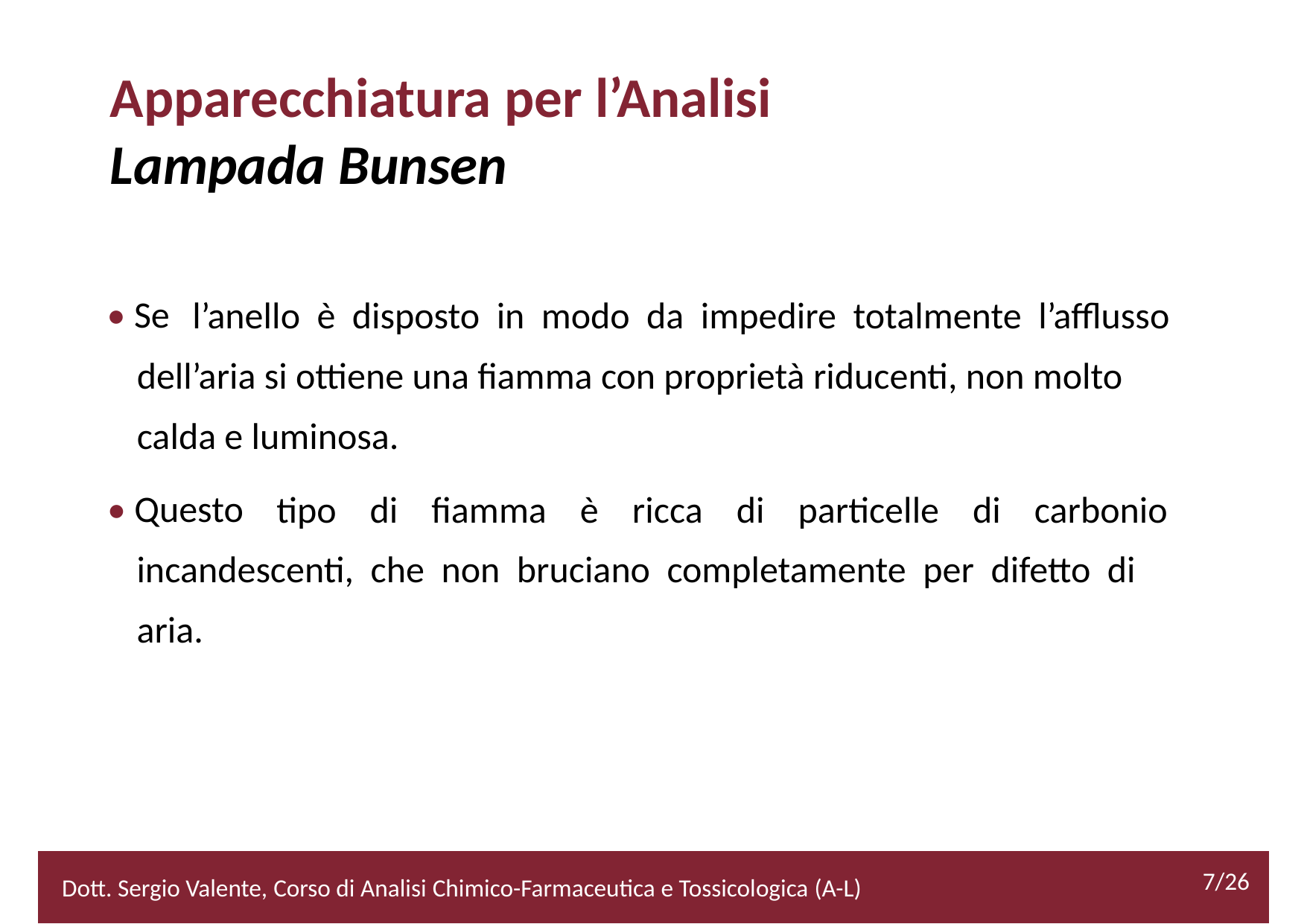

Apparecchiatura per l’Analisi
Lampada Bunsen
• Se
l’anello  è  disposto  in  modo  da  impedire  totalmente  l’afflusso
dell’aria si ottiene una fiamma con proprietà riducenti, non molto

calda e luminosa.
• Questo
tipo    di    fiamma    è    ricca    di    particelle    di    carbonio
incandescenti,  che  non  bruciano  completamente  per  difetto  di

aria.

7/26
2/52
Dott. Sergio Valente, Corso di Analisi Chimico-Farmaceutica e Tossicologica (A-L)